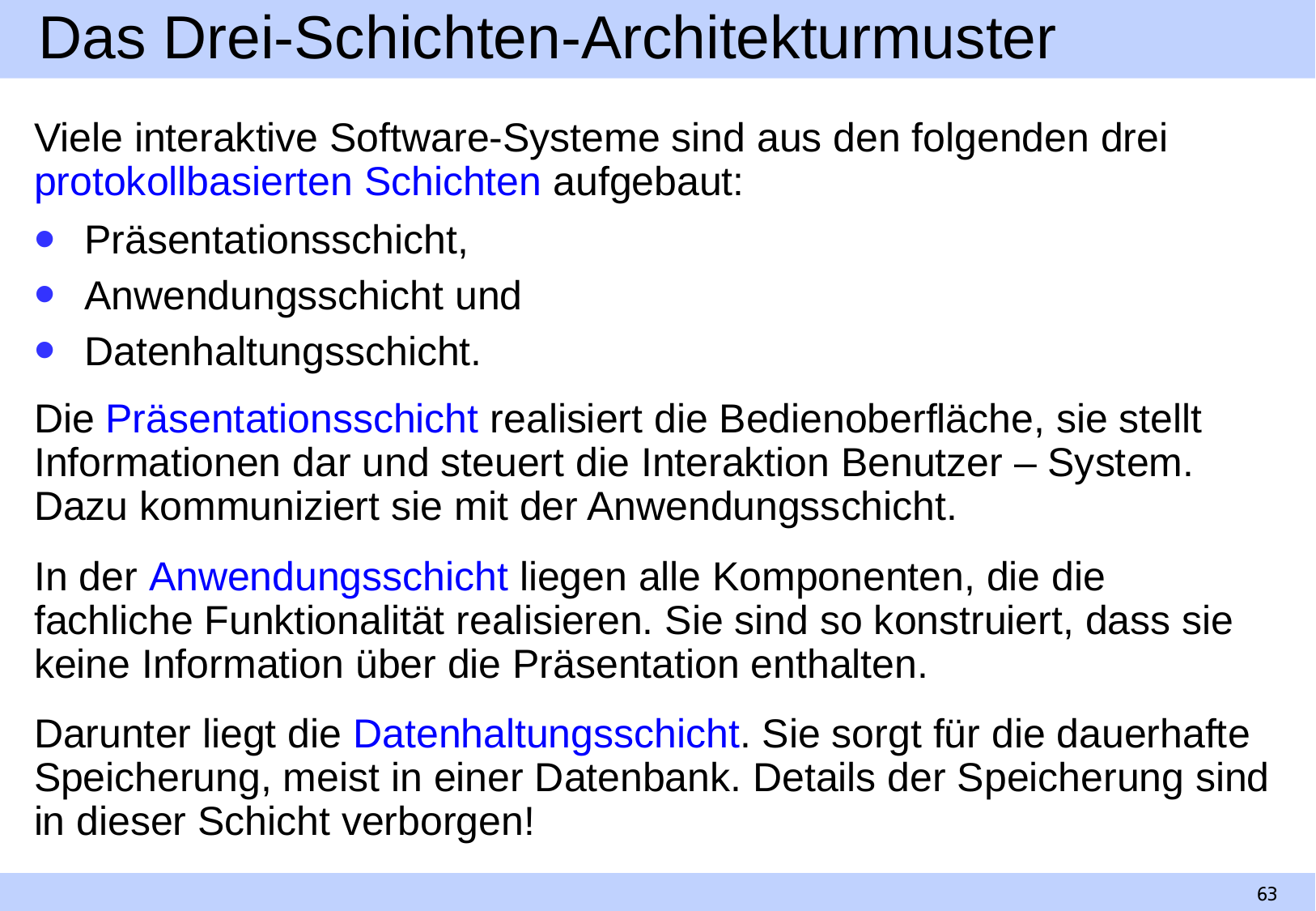

# Das Drei-Schichten-Architekturmuster
Viele interaktive Software-Systeme sind aus den folgenden drei protokollbasierten Schichten aufgebaut:
Präsentationsschicht,
Anwendungsschicht und
Datenhaltungsschicht.
Die Präsentationsschicht realisiert die Bedienoberfläche, sie stellt Informationen dar und steuert die Interaktion Benutzer – System. Dazu kommuniziert sie mit der Anwendungsschicht.
In der Anwendungsschicht liegen alle Komponenten, die die fachliche Funktionalität realisieren. Sie sind so konstruiert, dass sie keine Information über die Präsentation enthalten.
Darunter liegt die Datenhaltungsschicht. Sie sorgt für die dauerhafte Speicherung, meist in einer Datenbank. Details der Speicherung sind in dieser Schicht verborgen!
63